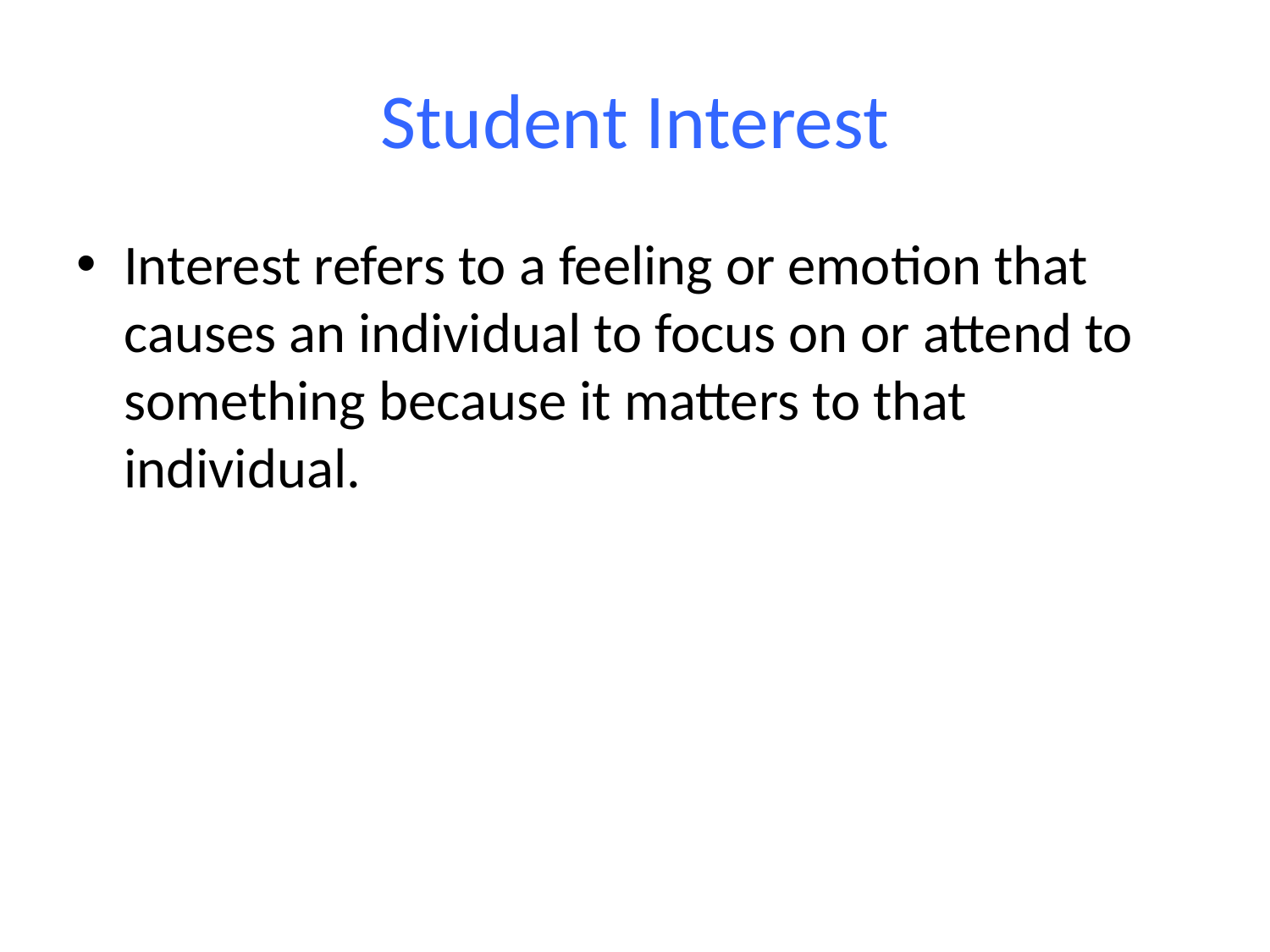

# Student Interest
Interest refers to a feeling or emotion that causes an individual to focus on or attend to something because it matters to that individual.